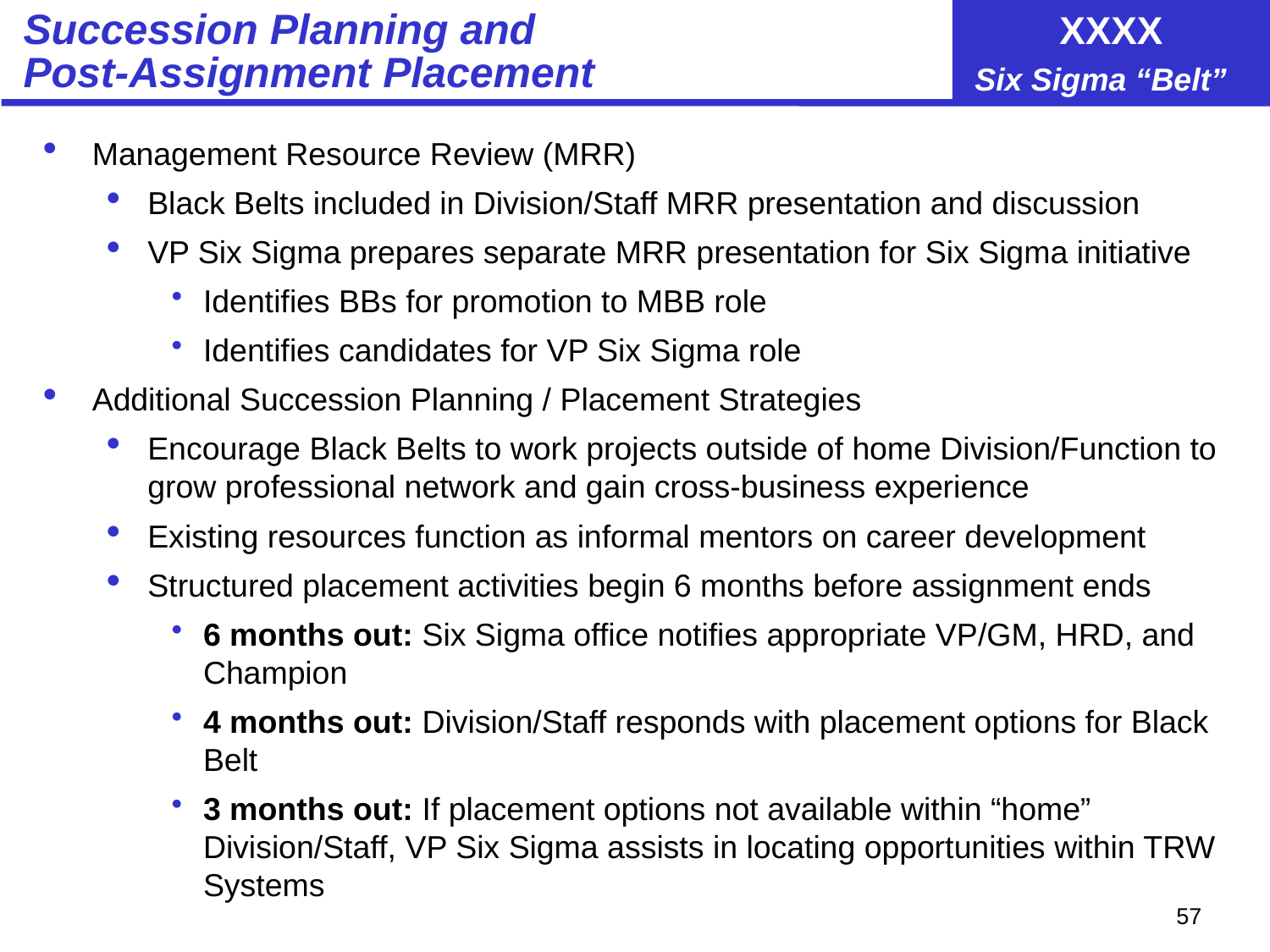

# Succession Planning and Post-Assignment Placement
Management Resource Review (MRR)
Black Belts included in Division/Staff MRR presentation and discussion
VP Six Sigma prepares separate MRR presentation for Six Sigma initiative
Identifies BBs for promotion to MBB role
Identifies candidates for VP Six Sigma role
Additional Succession Planning / Placement Strategies
Encourage Black Belts to work projects outside of home Division/Function to grow professional network and gain cross-business experience
Existing resources function as informal mentors on career development
Structured placement activities begin 6 months before assignment ends
6 months out: Six Sigma office notifies appropriate VP/GM, HRD, and Champion
4 months out: Division/Staff responds with placement options for Black Belt
3 months out: If placement options not available within “home” Division/Staff, VP Six Sigma assists in locating opportunities within TRW Systems